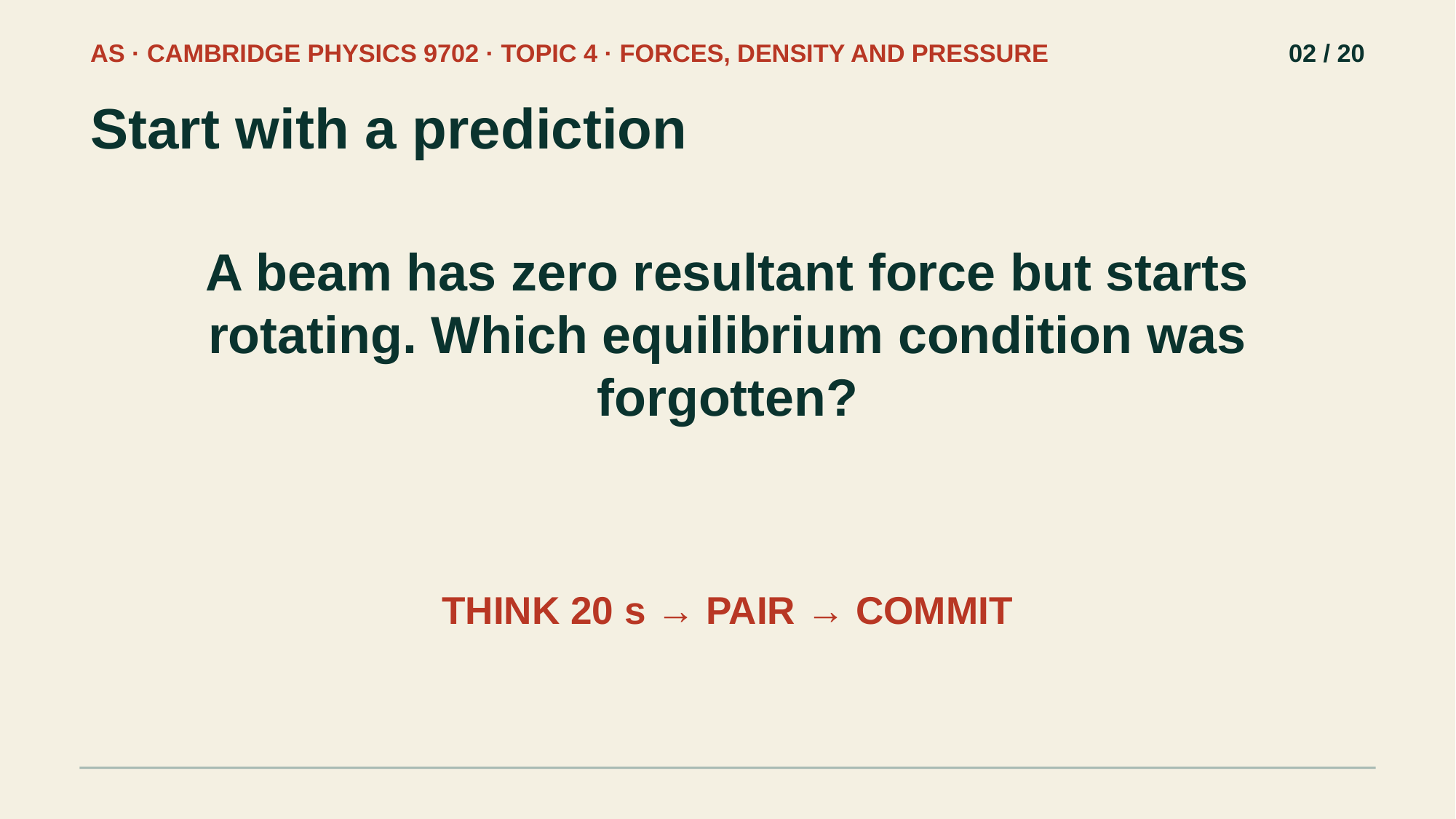

AS · CAMBRIDGE PHYSICS 9702 · TOPIC 4 · FORCES, DENSITY AND PRESSURE
02 / 20
Start with a prediction
A beam has zero resultant force but starts rotating. Which equilibrium condition was forgotten?
THINK 20 s → PAIR → COMMIT